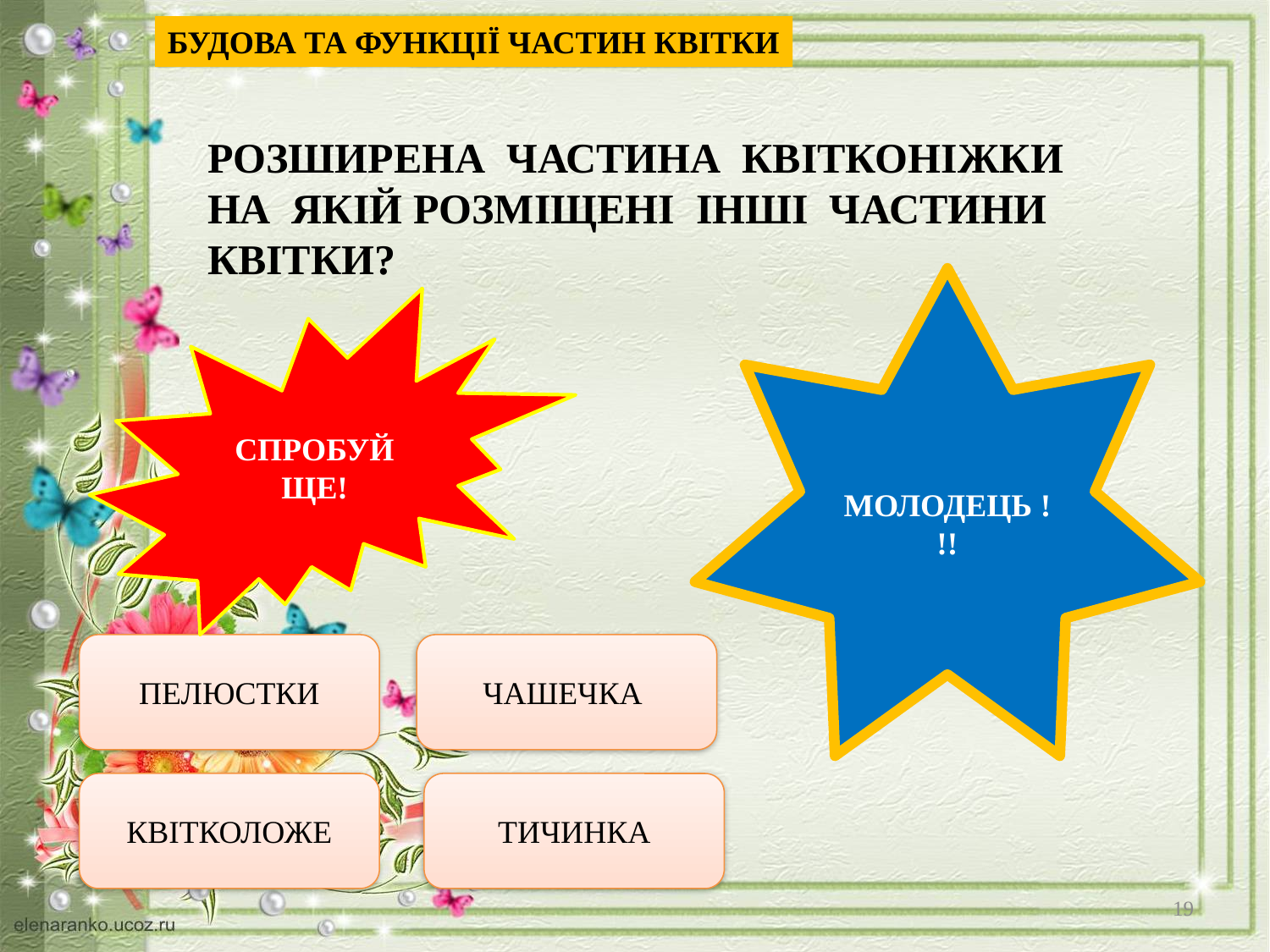

БУДОВА ТА ФУНКЦІЇ ЧАСТИН КВІТКИ
РОЗШИРЕНА  ЧАСТИНА  КВІТКОНІЖКИ  НА  ЯКІЙ РОЗМІЩЕНІ  ІНШІ  ЧАСТИНИ  КВІТКИ?

МОЛОДЕЦЬ !!!

СПРОБУЙ ЩЕ!
ПЕЛЮСТКИ
ЧАШЕЧКА
КВІТКОЛОЖЕ
ТИЧИНКА
19